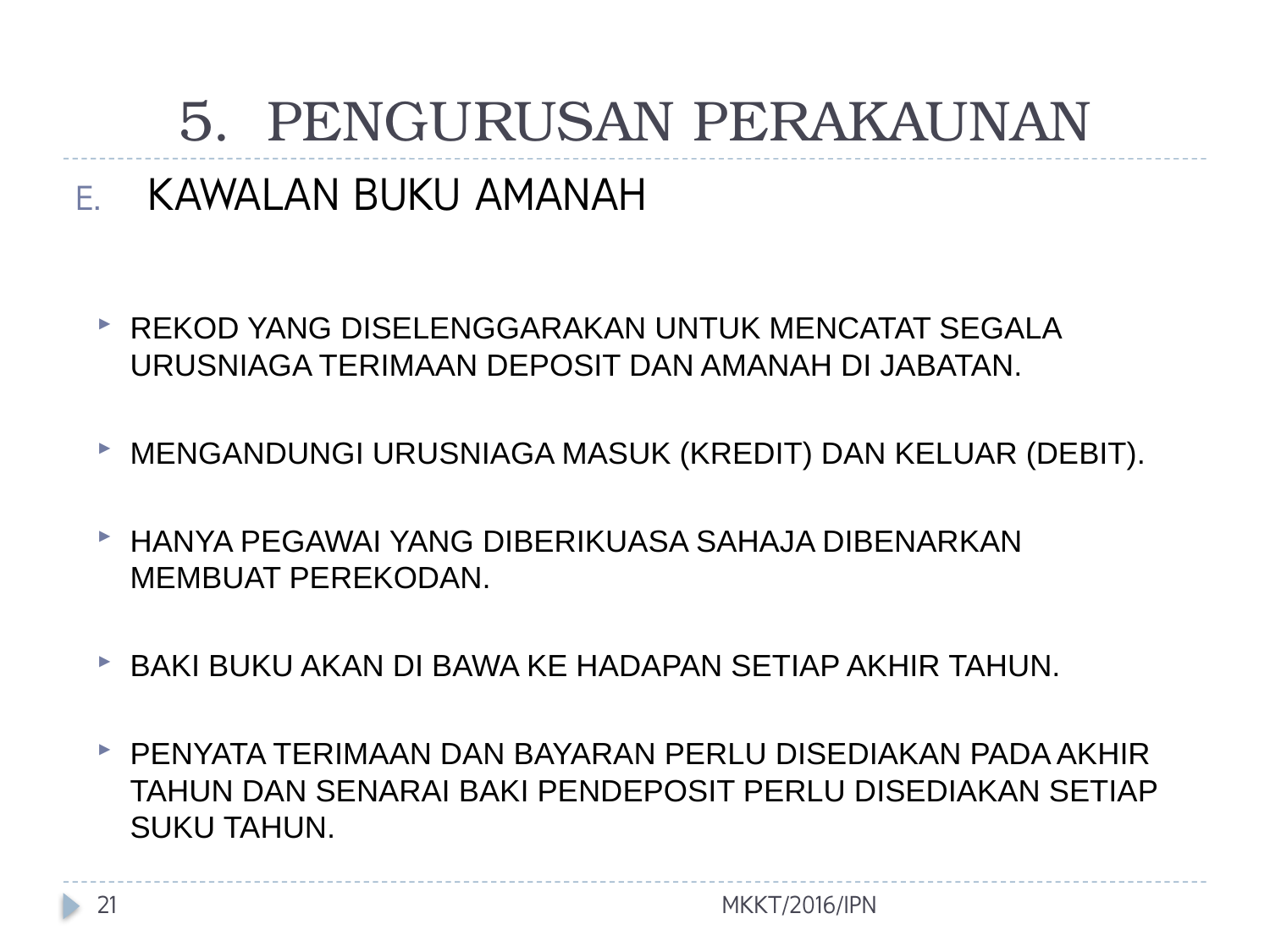

# 5.  PENGURUSAN PERAKAUNAN
KAWALAN BUKU AMANAH
REKOD YANG DISELENGGARAKAN UNTUK MENCATAT SEGALA URUSNIAGA TERIMAAN DEPOSIT DAN AMANAH DI JABATAN.

MENGANDUNGI URUSNIAGA MASUK (KREDIT) DAN KELUAR (DEBIT).

HANYA PEGAWAI YANG DIBERIKUASA SAHAJA DIBENARKAN MEMBUAT PEREKODAN.

BAKI BUKU AKAN DI BAWA KE HADAPAN SETIAP AKHIR TAHUN.

PENYATA TERIMAAN DAN BAYARAN PERLU DISEDIAKAN PADA AKHIR TAHUN DAN SENARAI BAKI PENDEPOSIT PERLU DISEDIAKAN SETIAP SUKU TAHUN.

21
MKKT/2016/IPN